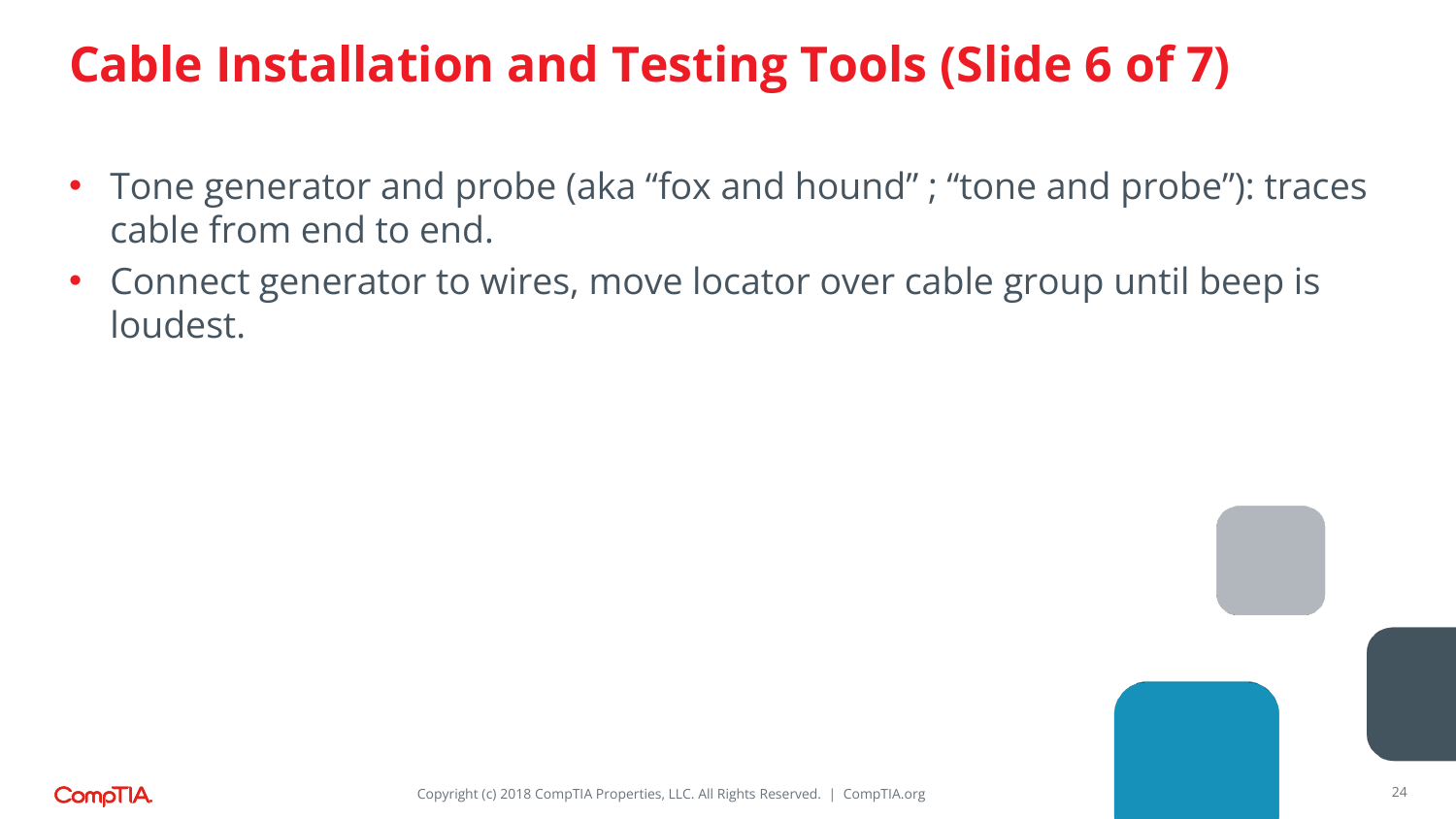

# Cable Installation and Testing Tools (Slide 6 of 7)
Tone generator and probe (aka “fox and hound” ; “tone and probe”): traces cable from end to end.
Connect generator to wires, move locator over cable group until beep is loudest.
24